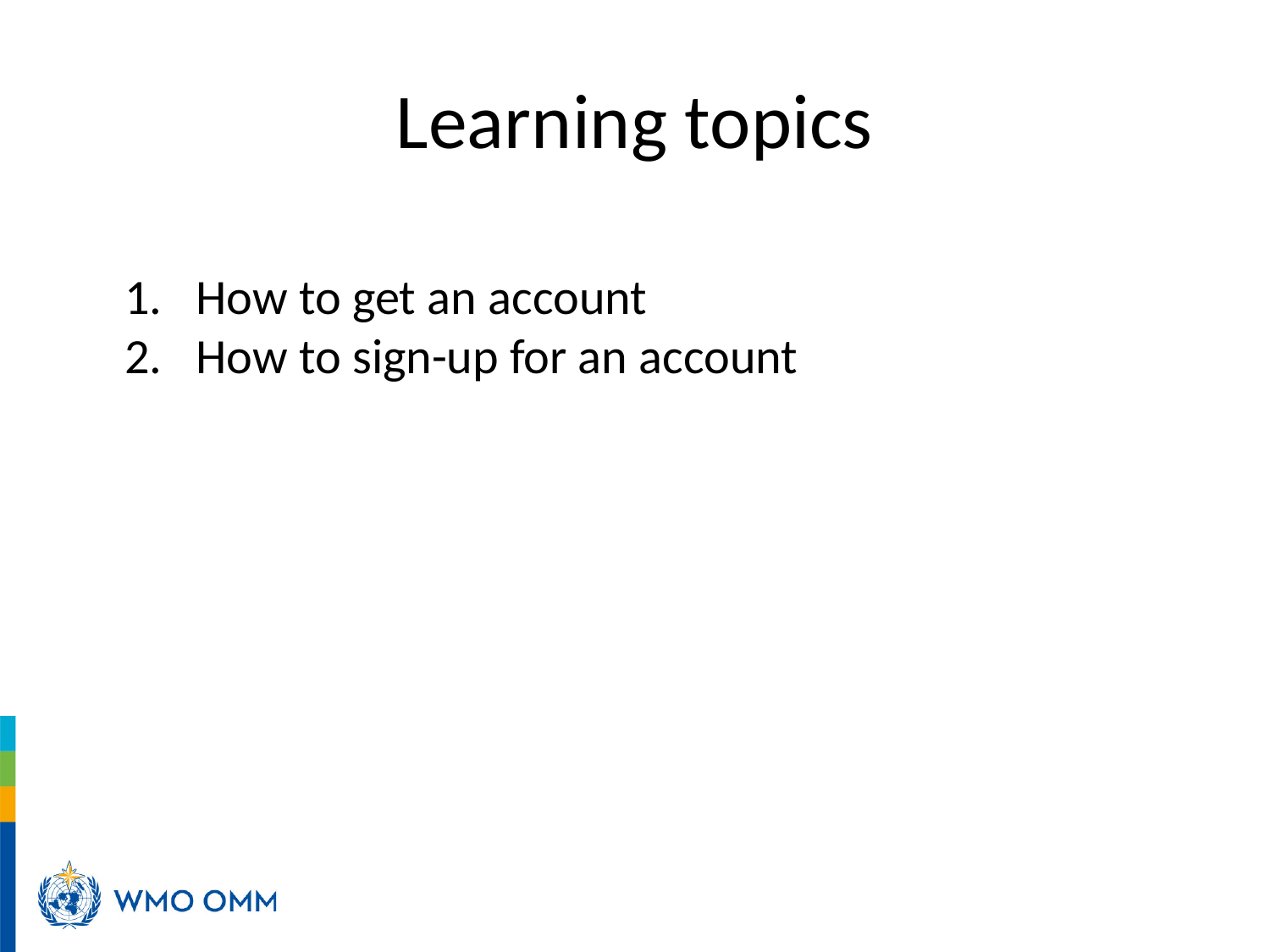

# Learning topics
How to get an account
How to sign-up for an account